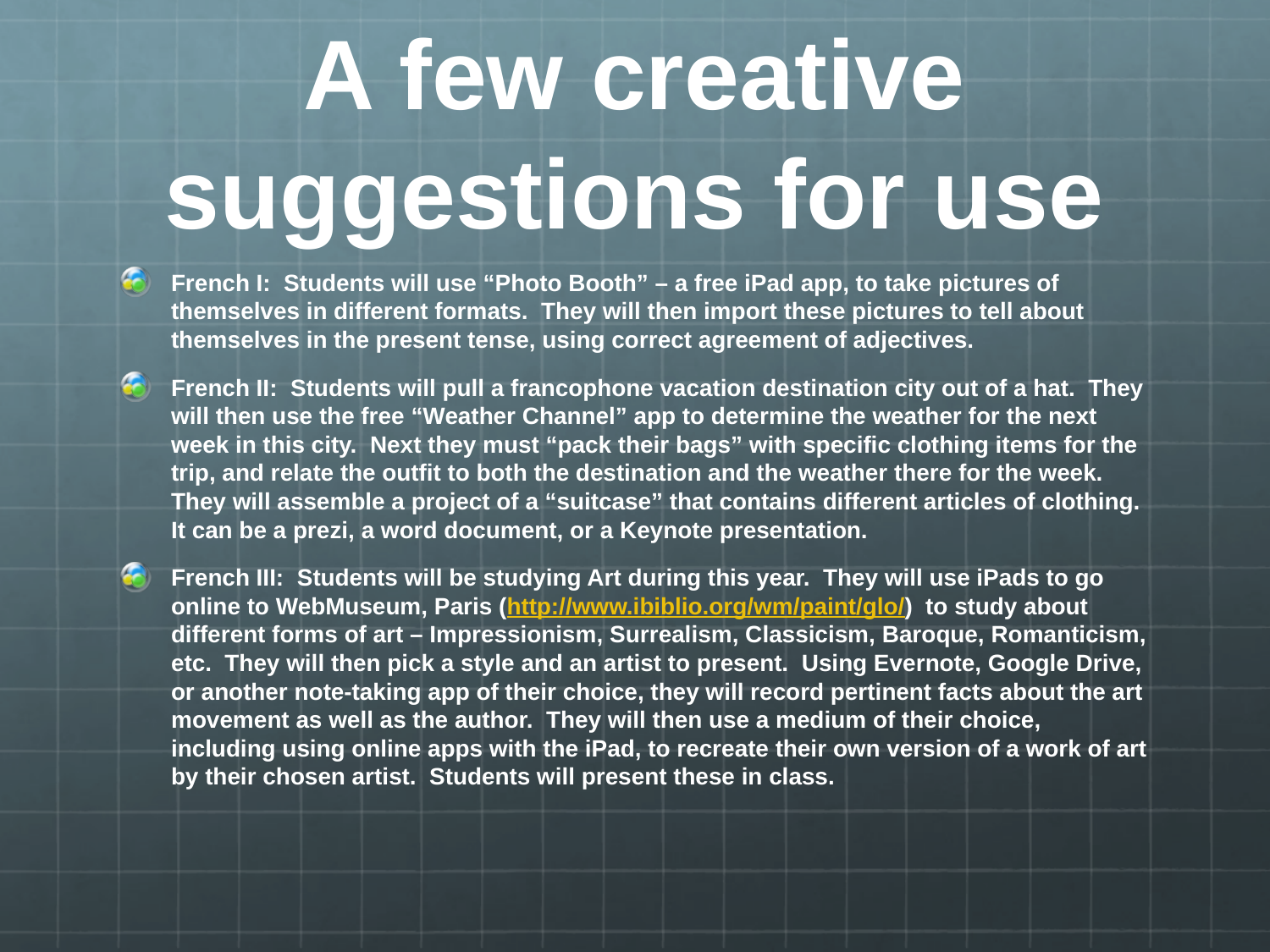

# A few creative suggestions for use
French I:  Students will use “Photo Booth” – a free iPad app, to take pictures of themselves in different formats.  They will then import these pictures to tell about themselves in the present tense, using correct agreement of adjectives.
French II:  Students will pull a francophone vacation destination city out of a hat.  They will then use the free “Weather Channel” app to determine the weather for the next week in this city.  Next they must “pack their bags” with specific clothing items for the trip, and relate the outfit to both the destination and the weather there for the week.  They will assemble a project of a “suitcase” that contains different articles of clothing.  It can be a prezi, a word document, or a Keynote presentation.
French III:  Students will be studying Art during this year.  They will use iPads to go online to WebMuseum, Paris (http://www.ibiblio.org/wm/paint/glo/)  to study about different forms of art – Impressionism, Surrealism, Classicism, Baroque, Romanticism, etc.  They will then pick a style and an artist to present.  Using Evernote, Google Drive, or another note-taking app of their choice, they will record pertinent facts about the art movement as well as the author.  They will then use a medium of their choice, including using online apps with the iPad, to recreate their own version of a work of art by their chosen artist.  Students will present these in class.